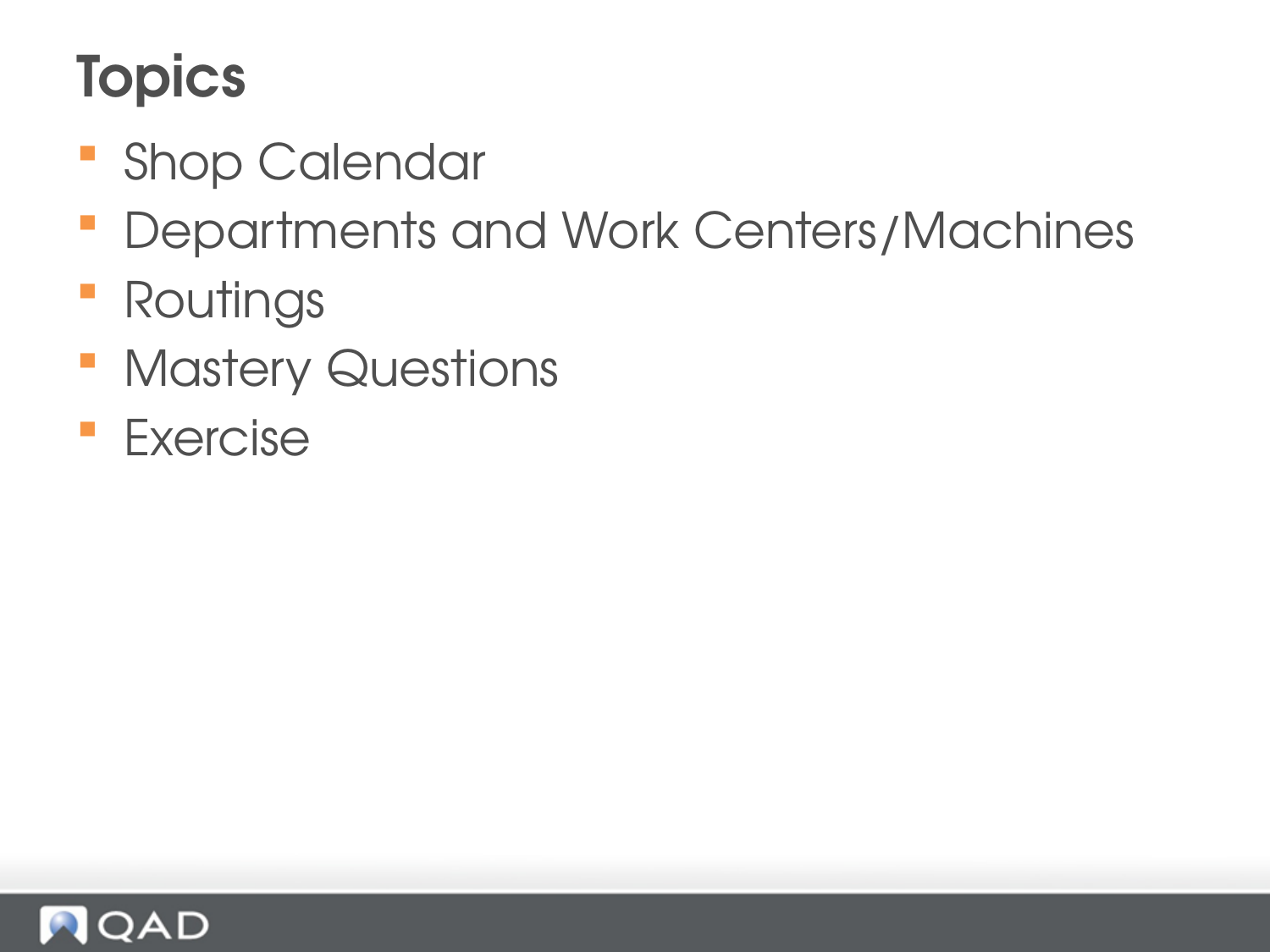

# Topics
Shop Calendar
Departments and Work Centers/Machines
Routings
Mastery Questions
Exercise